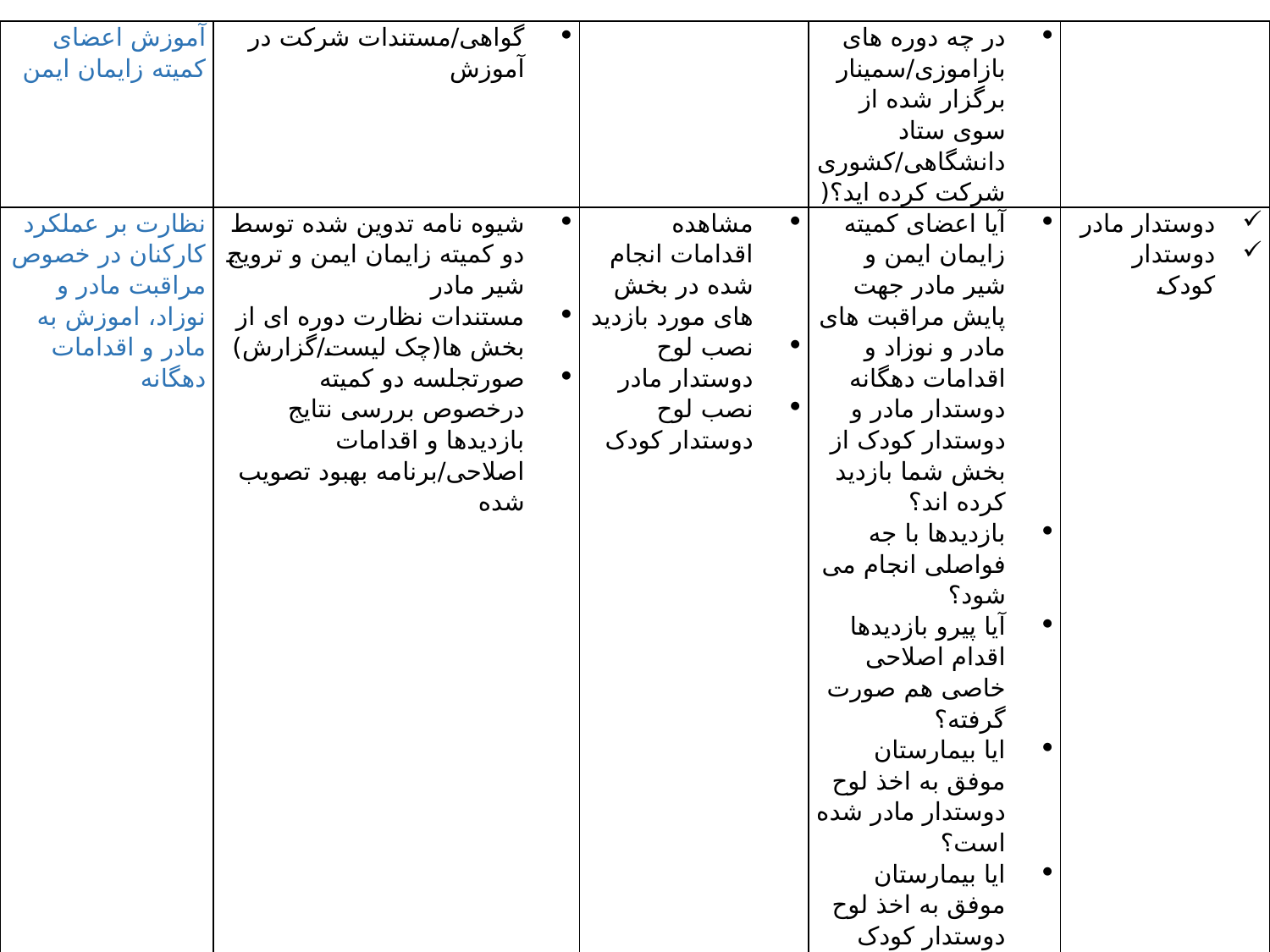

| آموزش اعضای کمیته زایمان ایمن | گواهی/مستندات شرکت در آموزش |  | در چه دوره های بازاموزی/سمینار برگزار شده از سوی ستاد دانشگاهی/کشوری شرکت کرده اید؟( |  |
| --- | --- | --- | --- | --- |
| نظارت بر عملکرد کارکنان در خصوص مراقبت مادر و نوزاد، اموزش به مادر و اقدامات دهگانه | شیوه نامه تدوین شده توسط دو کمیته زایمان ایمن و ترویج شیر مادر مستندات نظارت دوره ای از بخش ها(چک لیست/گزارش) صورتجلسه دو کمیته درخصوص بررسی نتایج بازدیدها و اقدامات اصلاحی/برنامه بهبود تصویب شده | مشاهده اقدامات انجام شده در بخش های مورد بازدید نصب لوح دوستدار مادر نصب لوح دوستدار کودک | آیا اعضای کمیته زایمان ایمن و شیر مادر جهت پایش مراقبت های مادر و نوزاد و اقدامات دهگانه دوستدار مادر و دوستدار کودک از بخش شما بازدید کرده اند؟ بازدیدها با جه فواصلی انجام می شود؟ آیا پیرو بازدیدها اقدام اصلاحی خاصی هم صورت گرفته؟ ایا بیمارستان موفق به اخذ لوح دوستدار مادر شده است؟ ایا بیمارستان موفق به اخذ لوح دوستدار کودک شده است؟ | دوستدار مادر دوستدار کودک |
| اثربخشی مراقبت های مادر و نوزاد | دسترسی به ابزار بررسی کیفیت خدمات بخش زایمان(چک لیست اکسل) چک لیست های تکمیل شده در فواصل زمانی معین صورتجلسه کمیته زایمان ایمن و مصوبات اقدامات اصلاحی | اقدام اصلاحی انجام شده | آیا به ابزار بررسی کیفیت خدمات بلوک زایمان دسترسی دارید؟ از محتوای ابزار چه اطلاعی دارید؟ |  |